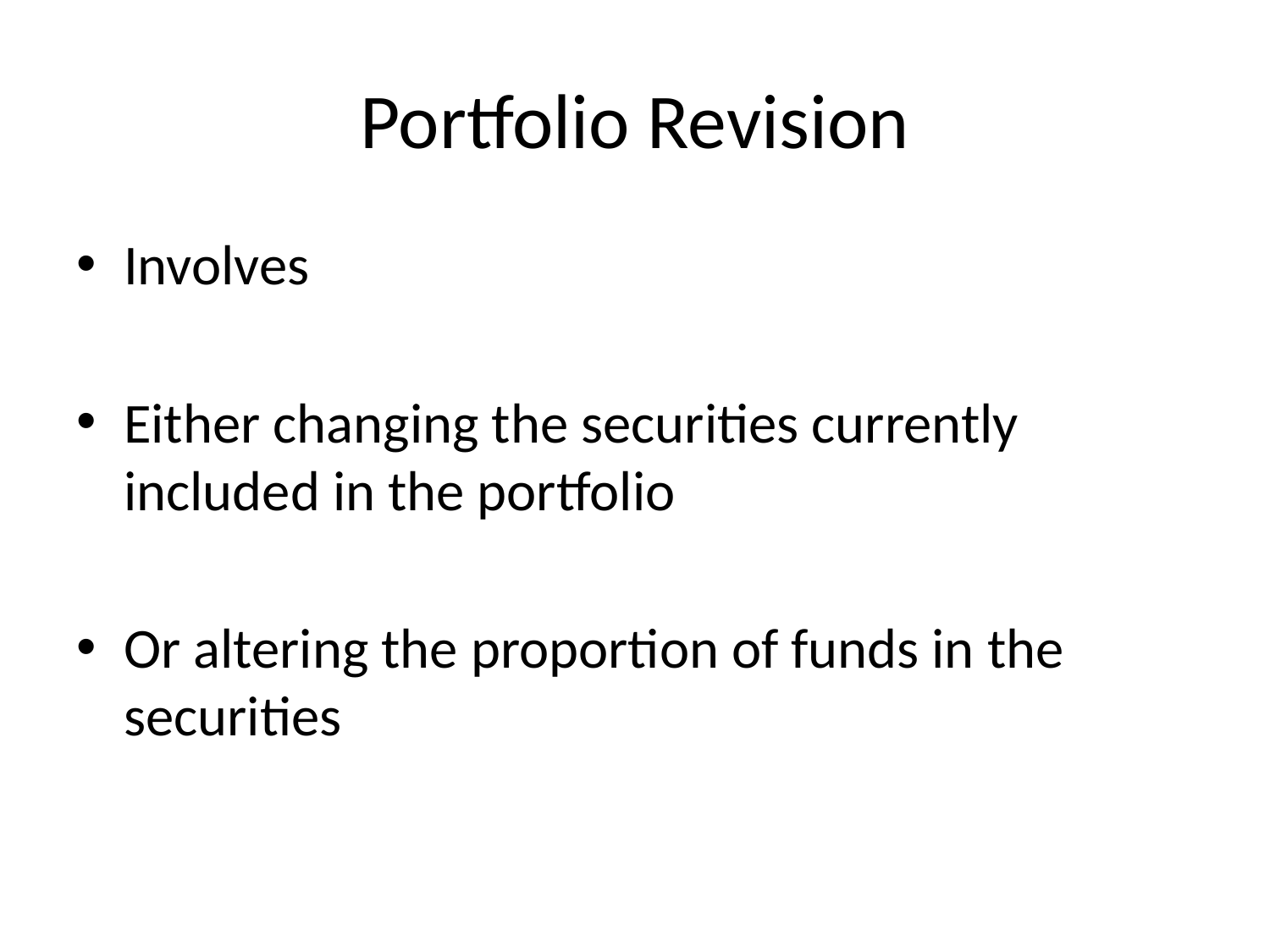

# Portfolio Revision
Involves

Either changing the securities currently included in the portfolio

Or altering the proportion of funds in the securities